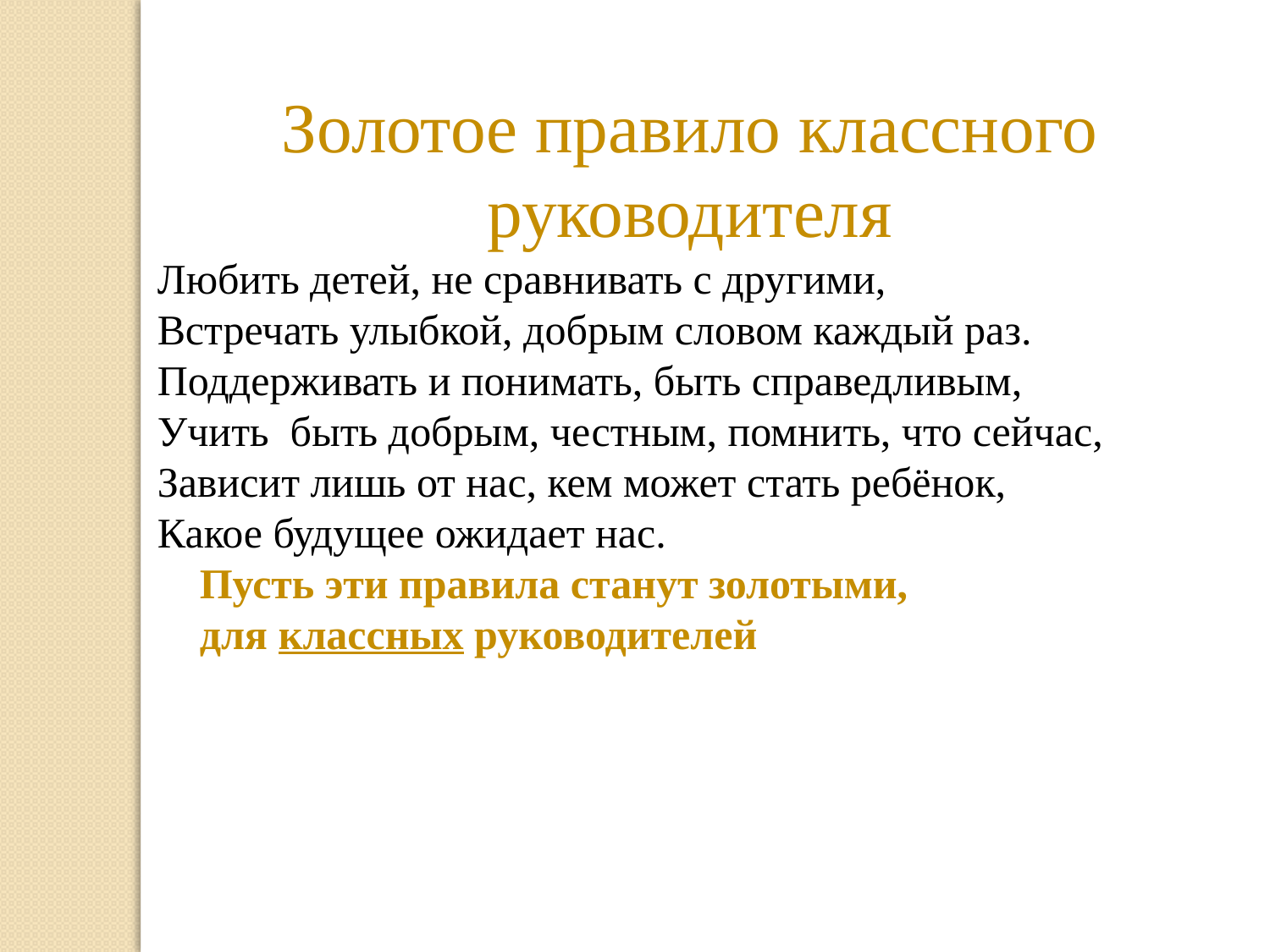

Золотое правило классного руководителя
Любить детей, не сравнивать с другими,
Встречать улыбкой, добрым словом каждый раз.
Поддерживать и понимать, быть справедливым,
Учить  быть добрым, честным, помнить, что сейчас,
Зависит лишь от нас, кем может стать ребёнок,
Какое будущее ожидает нас.
    Пусть эти правила станут золотыми,
    для классных руководителей